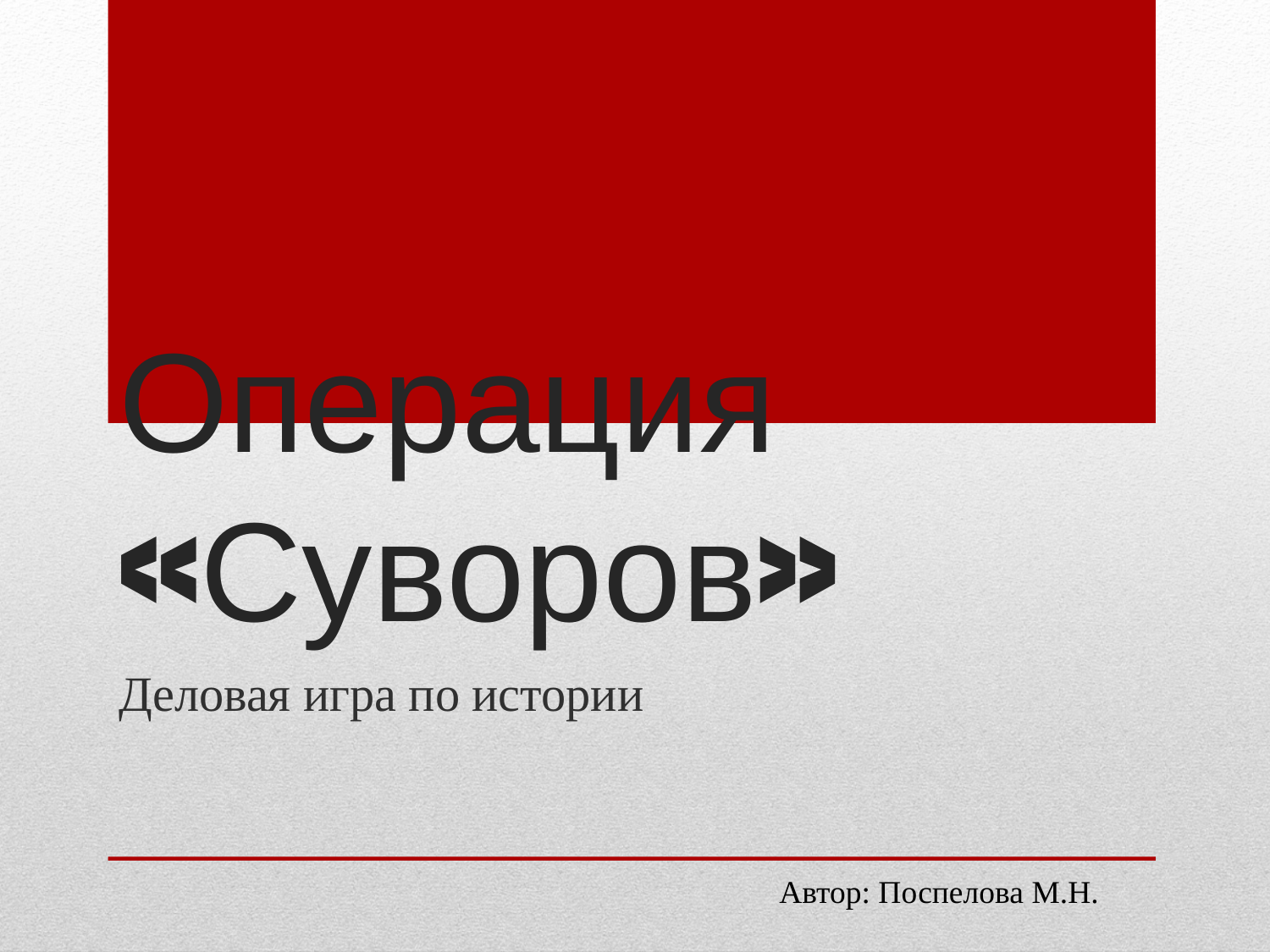

# Операция «Суворов»
Деловая игра по истории
Автор: Поспелова М.Н.